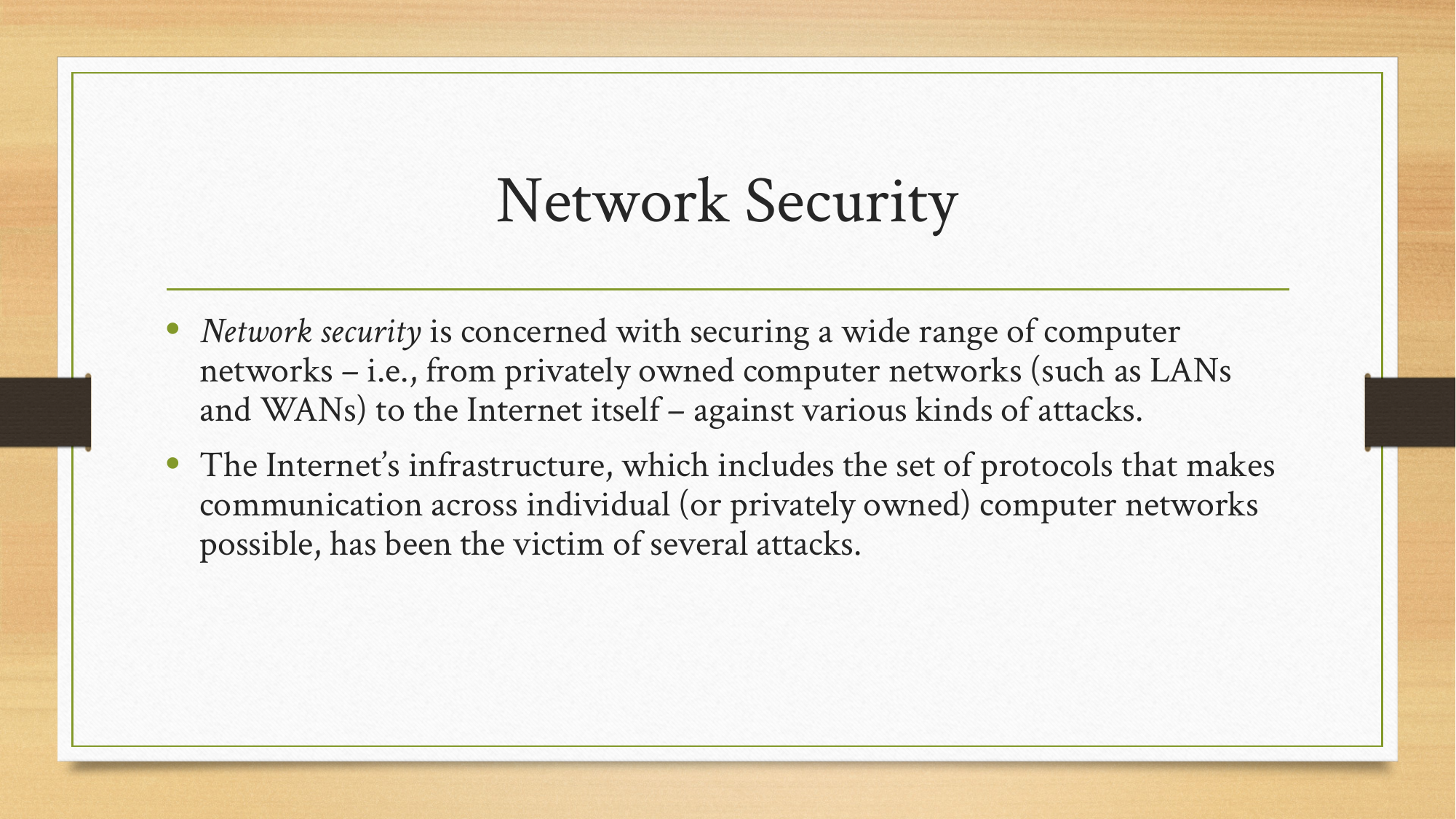

# Network Security
Network security is concerned with securing a wide range of computer networks – i.e., from privately owned computer networks (such as LANs and WANs) to the Internet itself – against various kinds of attacks.
The Internet’s infrastructure, which includes the set of protocols that makes communication across individual (or privately owned) computer networks possible, has been the victim of several attacks.